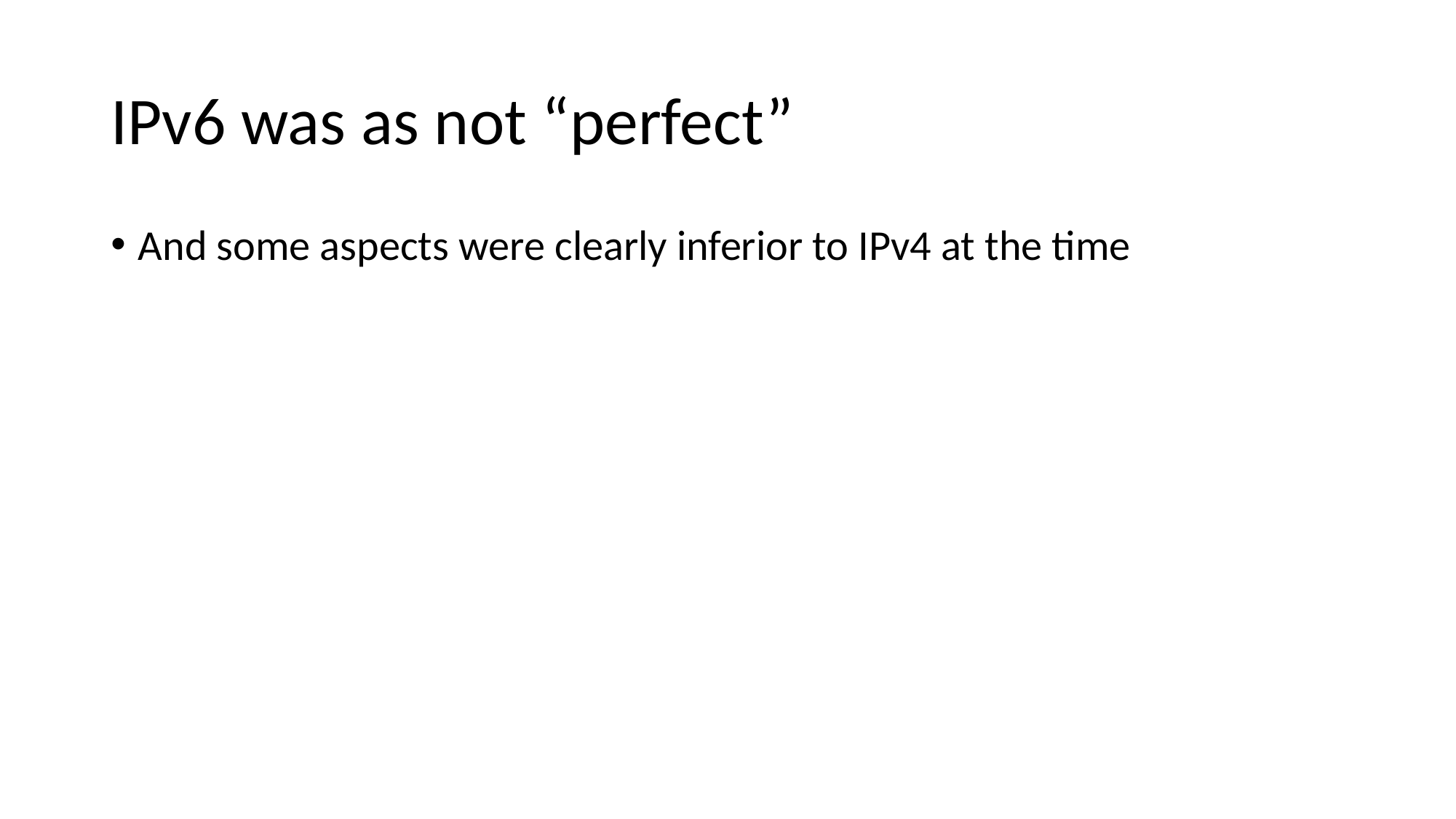

# IPv6 was as not “perfect”
And some aspects were clearly inferior to IPv4 at the time